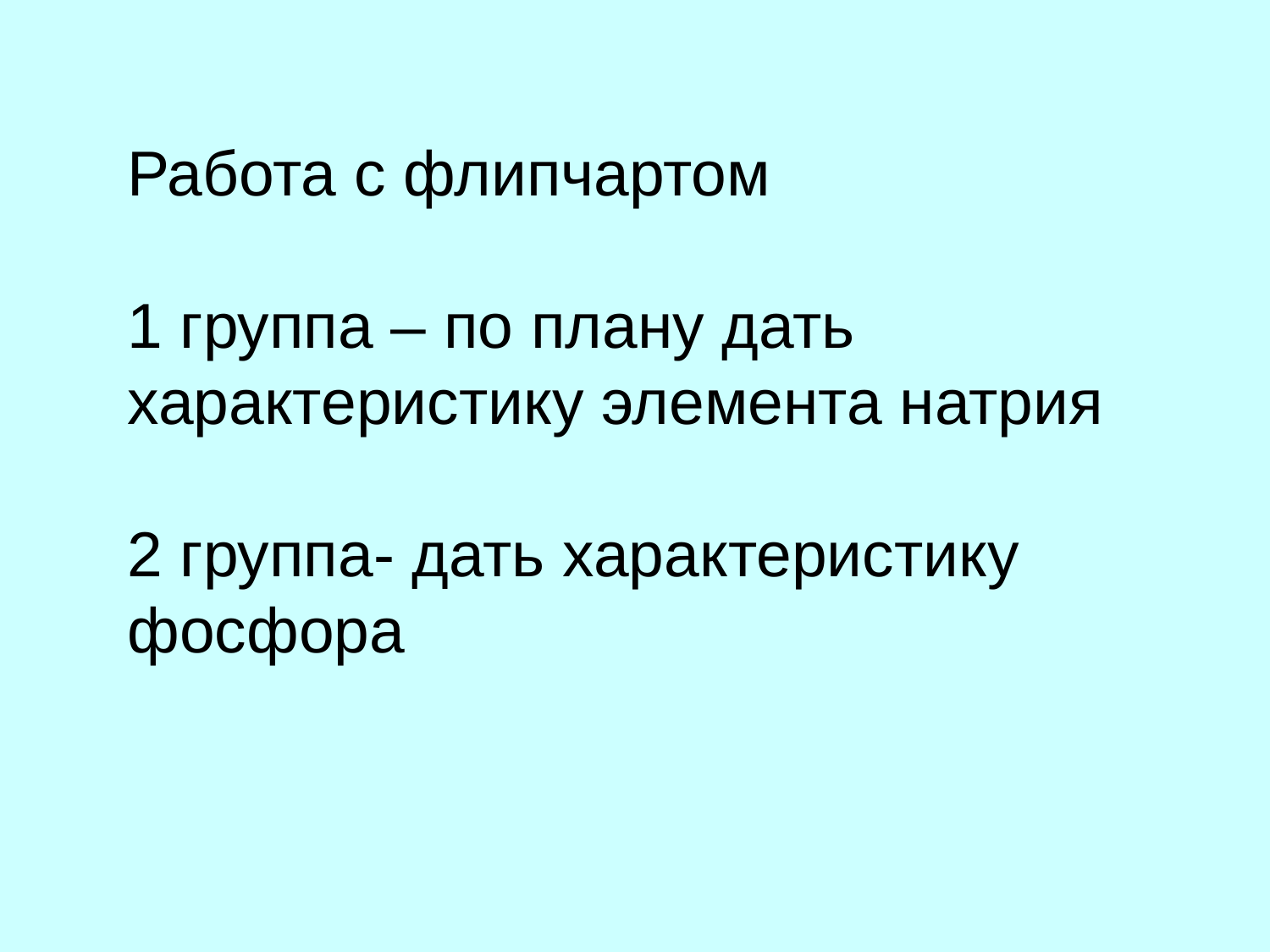

Работа с флипчартом

1 группа – по плану дать характеристику элемента натрия

2 группа- дать характеристику фосфора